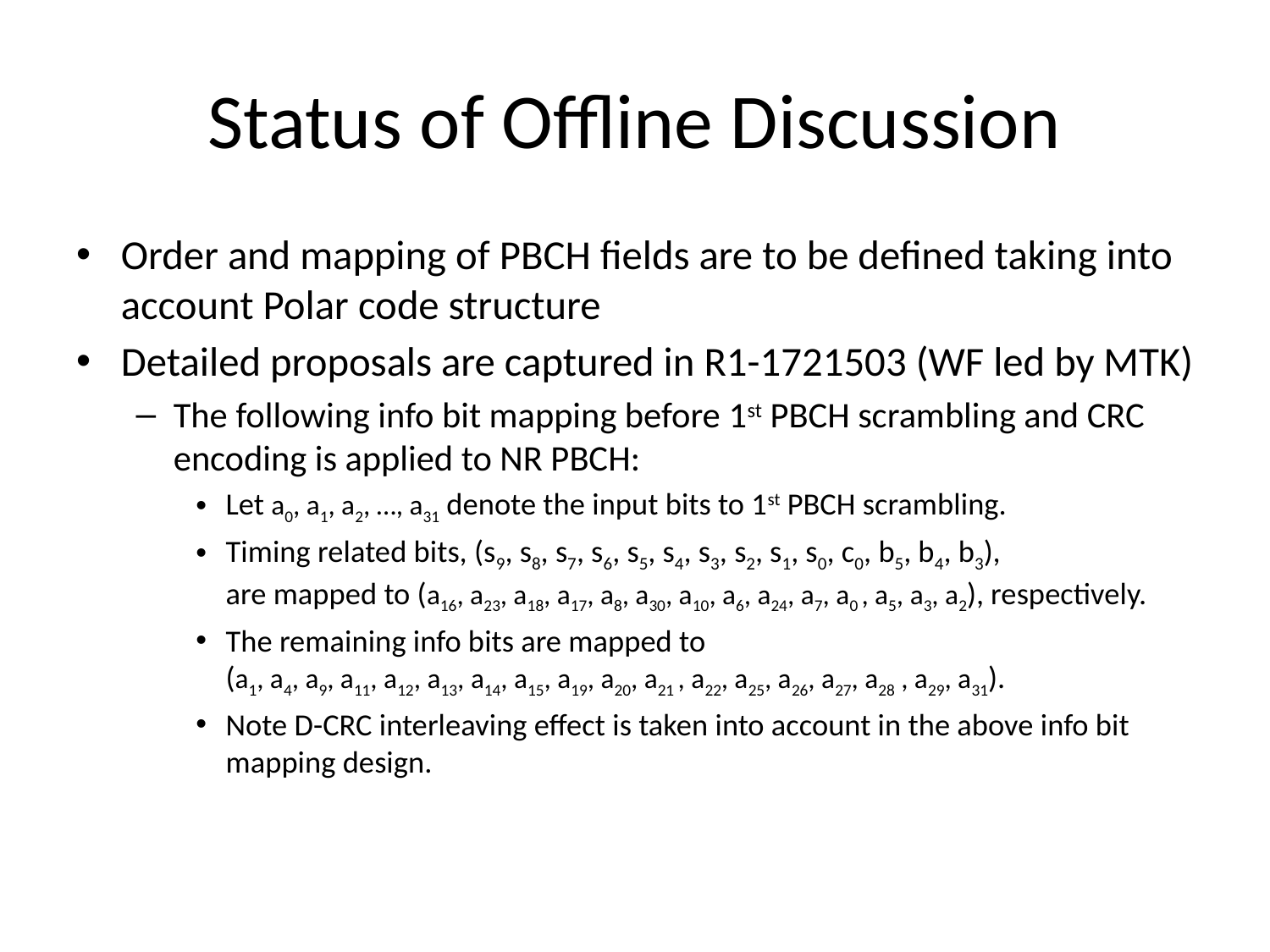

# Status of Offline Discussion
Order and mapping of PBCH fields are to be defined taking into account Polar code structure
Detailed proposals are captured in R1-1721503 (WF led by MTK)
The following info bit mapping before 1st PBCH scrambling and CRC encoding is applied to NR PBCH:
Let a0, a1, a2, …, a31 denote the input bits to 1st PBCH scrambling.
Timing related bits, (s9, s8, s7, s6, s5, s4, s3, s2, s1, s0, c0, b5, b4, b3),
are mapped to (a16, a23, a18, a17, a8, a30, a10, a6, a24, a7, a0 , a5, a3, a2), respectively.
The remaining info bits are mapped to
(a1, a4, a9, a11, a12, a13, a14, a15, a19, a20, a21 , a22, a25, a26, a27, a28 , a29, a31).
Note D-CRC interleaving effect is taken into account in the above info bit mapping design.